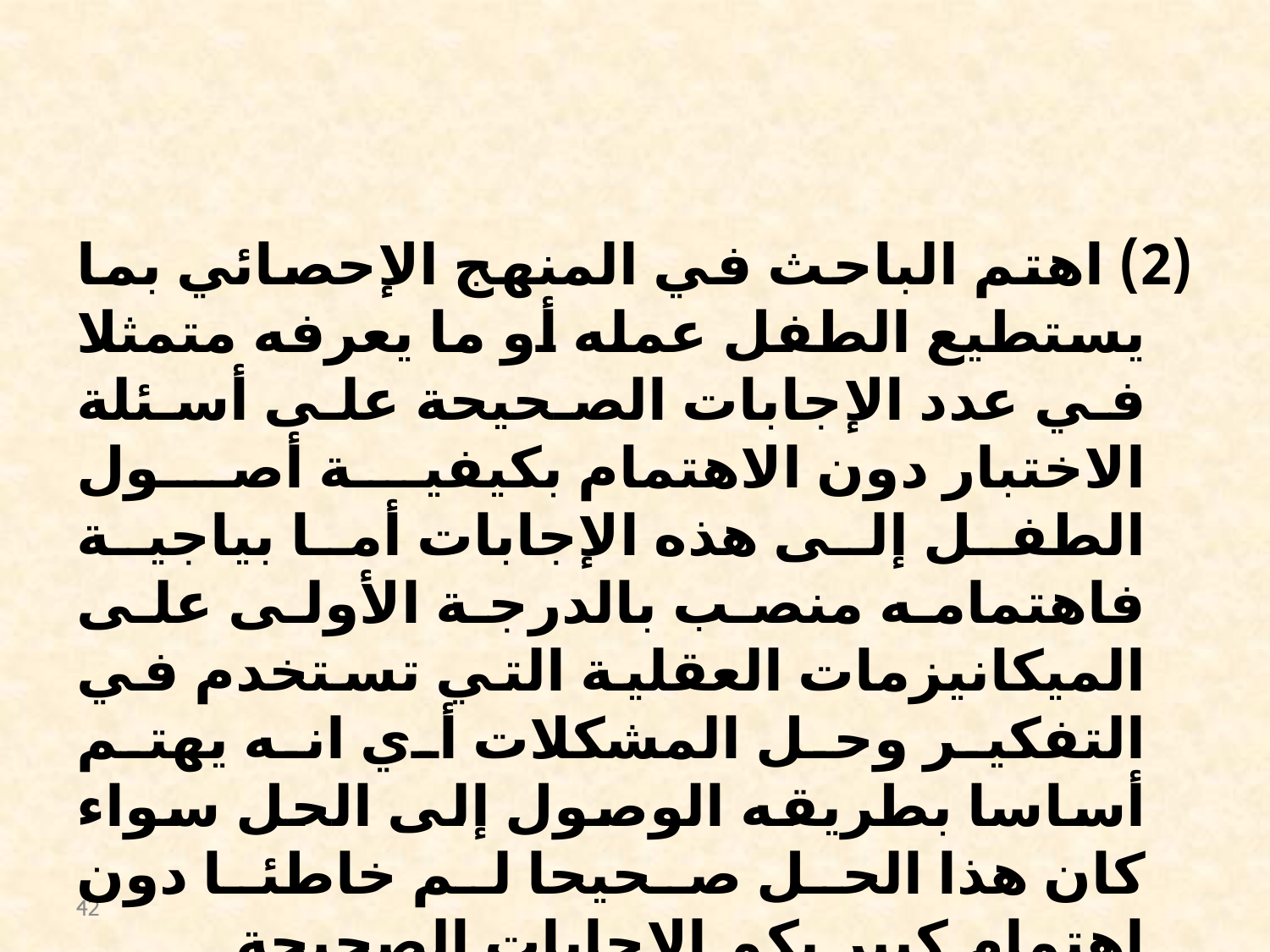

#
(2) اهتم الباحث في المنهج الإحصائي بما يستطيع الطفل عمله أو ما يعرفه متمثلا في عدد الإجابات الصحيحة على أسئلة الاختبار دون الاهتمام بكيفية أصول الطفل إلى هذه الإجابات أما بياجية فاهتمامه منصب بالدرجة الأولى على الميكانيزمات العقلية التي تستخدم في التفكير وحل المشكلات أي انه يهتم أساسا بطريقه الوصول إلى الحل سواء كان هذا الحل صحيحا لم خاطئا دون اهتمام كبير بكم الإجابات الصحيحة.
42